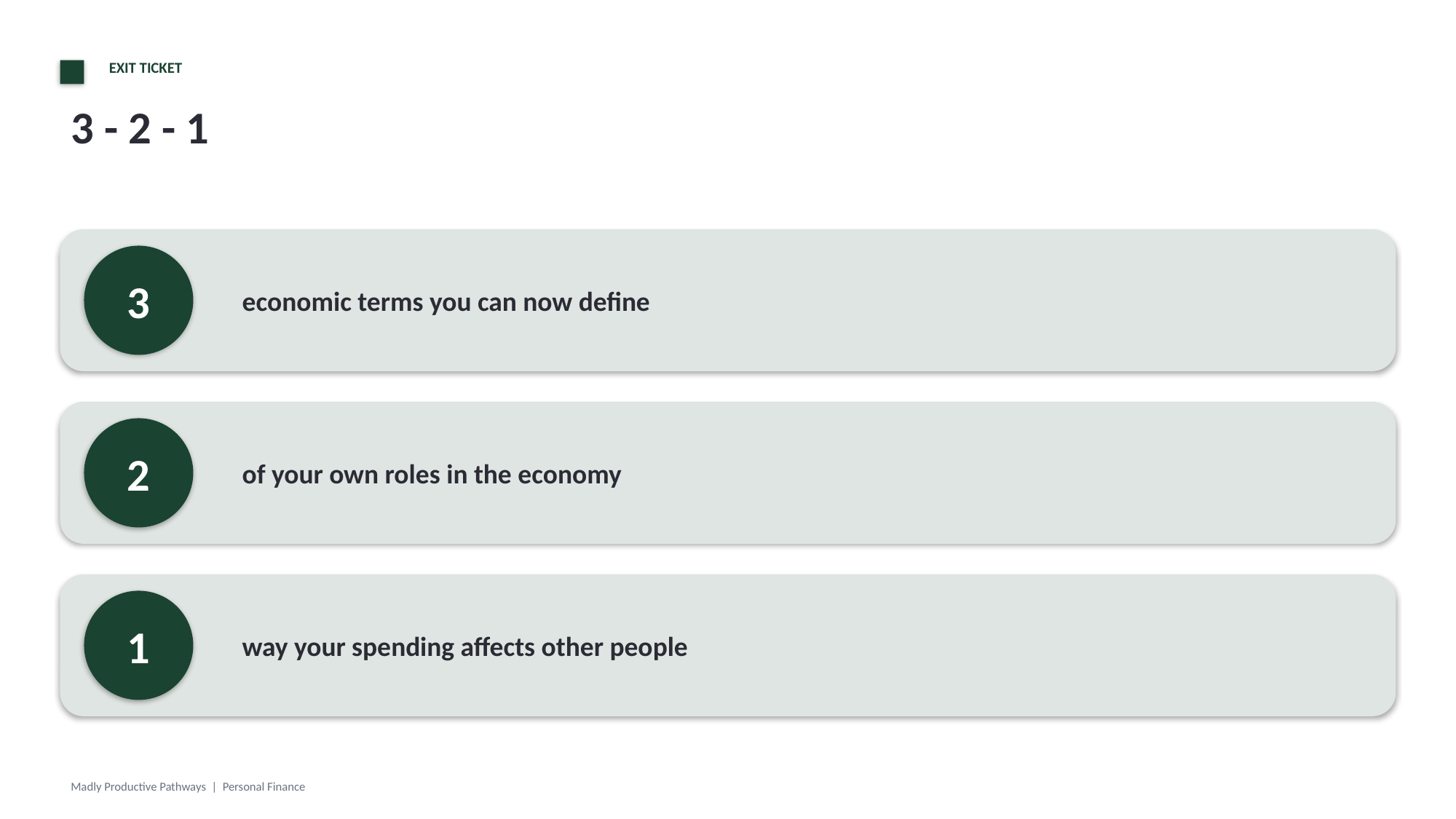

EXIT TICKET

3 - 2 - 1

economic terms you can now define

3

of your own roles in the economy

2

way your spending affects other people

1
Madly Productive Pathways  |  Personal Finance